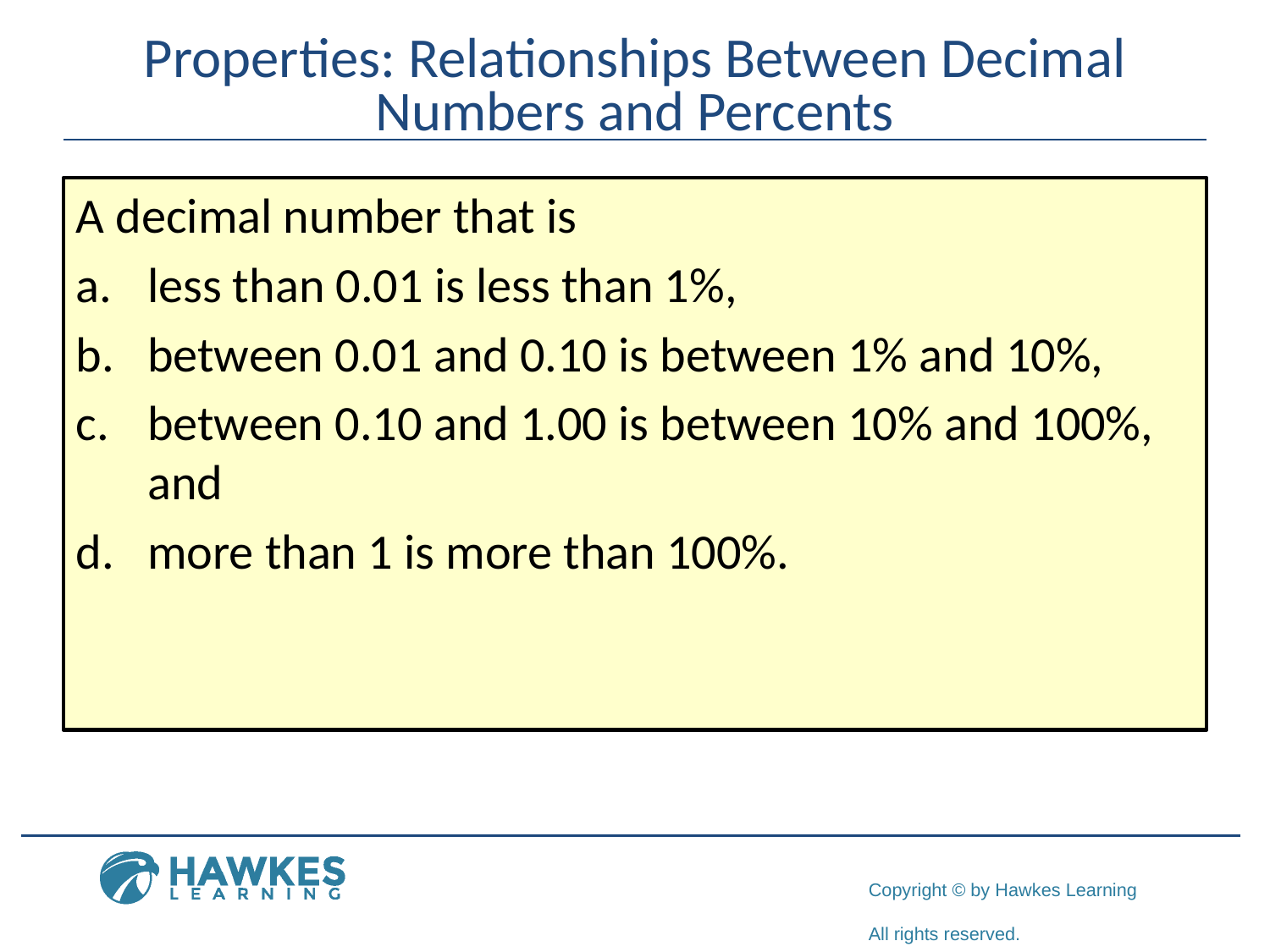

# Properties: Relationships Between Decimal Numbers and Percents
A decimal number that is
less than 0.01 is less than 1%,
between 0.01 and 0.10 is between 1% and 10%,
between 0.10 and 1.00 is between 10% and 100%, and
more than 1 is more than 100%.